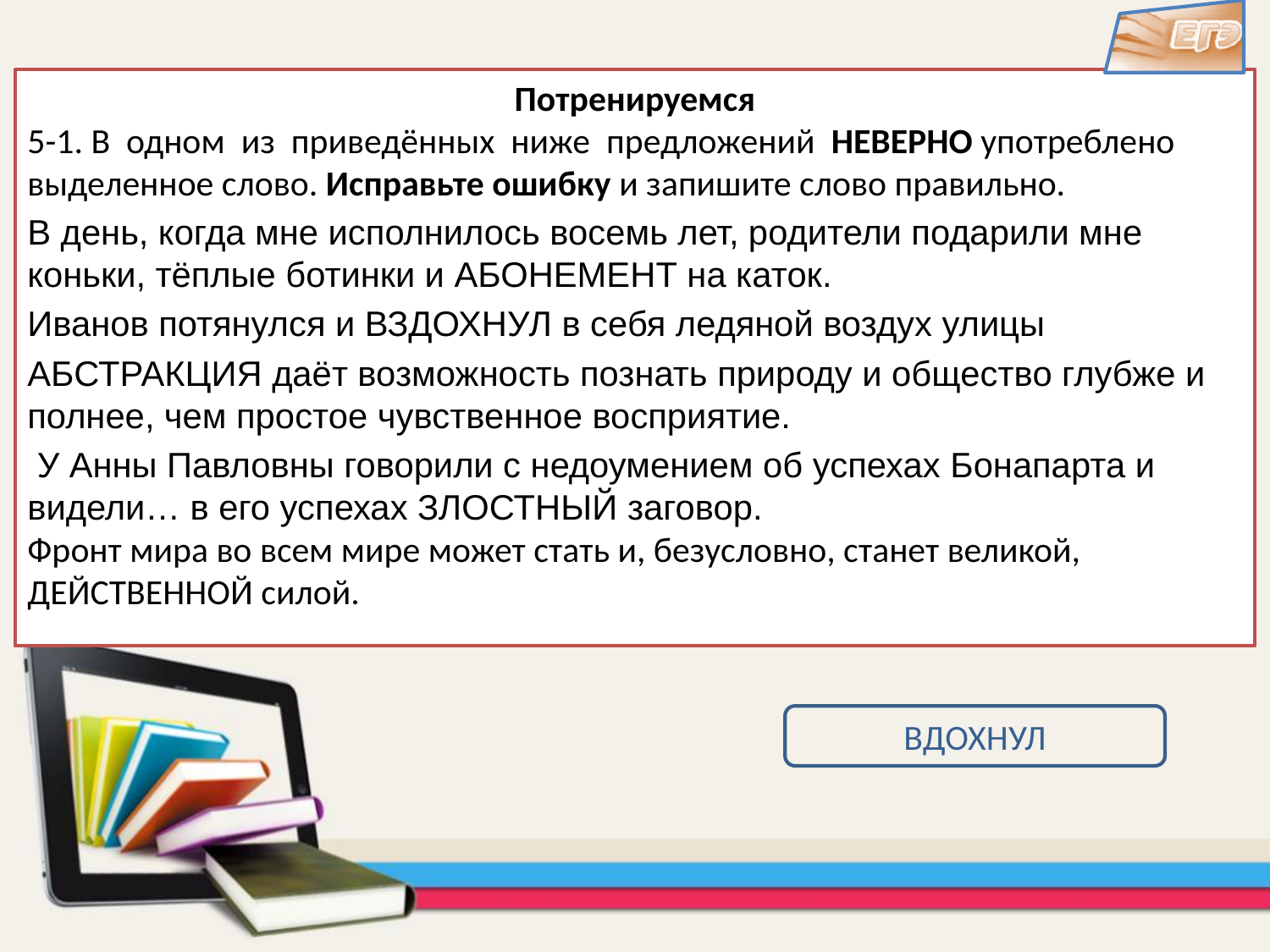

Потренируемся
5-1. В  одном  из  приведённых  ниже  предложений  НЕВЕРНО употреблено выделенное слово. Исправьте ошибку и запишите слово правильно.
В день, когда мне исполнилось восемь лет, родители подарили мне коньки, тёплые ботинки и АБОНЕМЕНТ на каток.
Иванов потянулся и ВЗДОХНУЛ в себя ледяной воздух улицы
АБСТРАКЦИЯ даёт возможность познать природу и общество глубже и полнее, чем простое чувствен­ное восприятие.
 У Анны Павловны говорили с недоумением об успехах Бонапарта и видели… в его успехах ЗЛОСТНЫЙ заговор.
Фронт мира во всем мире может стать и, безусловно, станет великой, ДЕЙСТВЕННОЙ силой.
ВДОХНУЛ